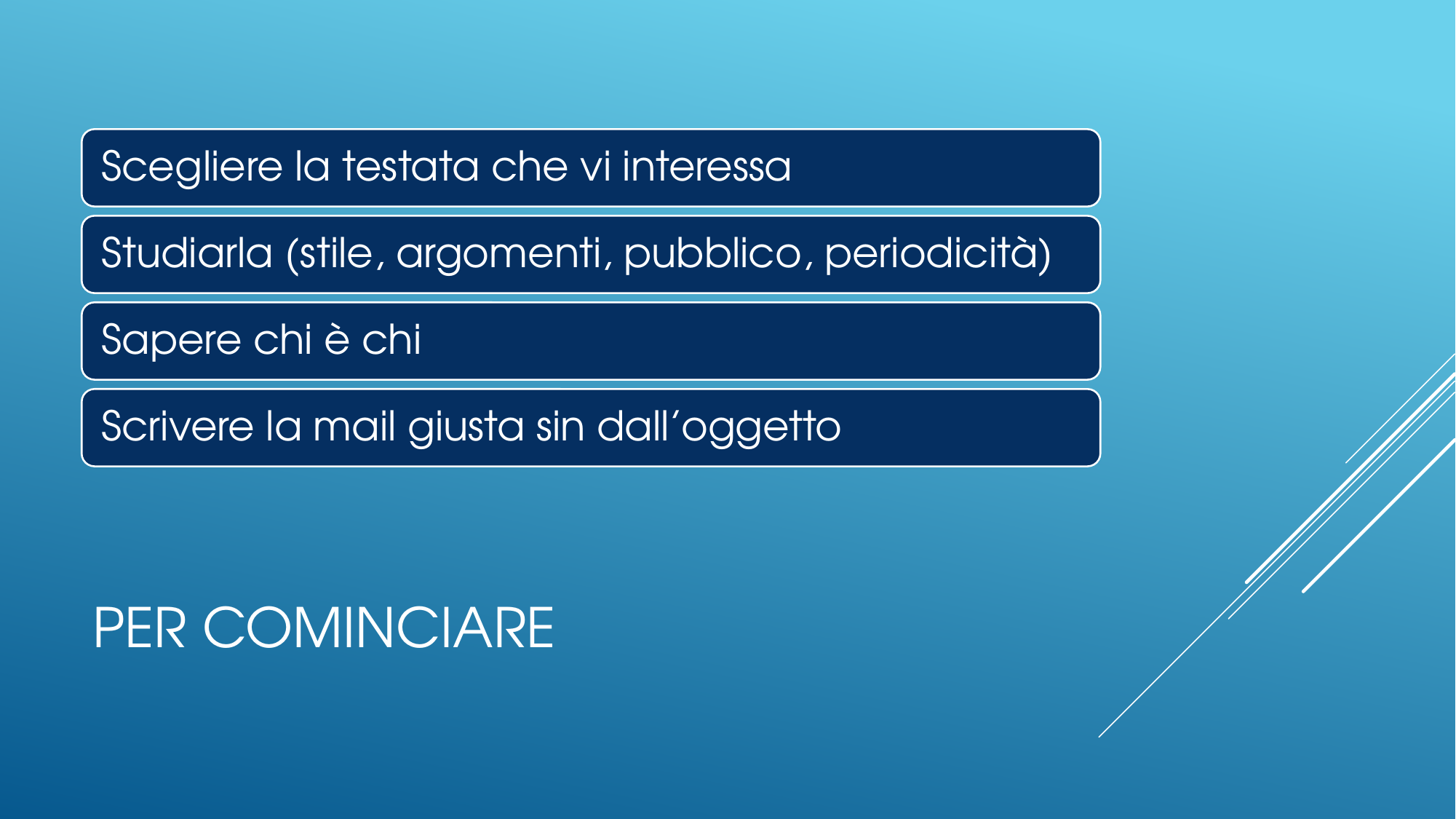

Scegliere la testata che vi interessa
Studiarla (stile, argomenti, pubblico, periodicità)
Sapere chi è chi
Scrivere la mail giusta sin dall’oggetto
# Per cominciare